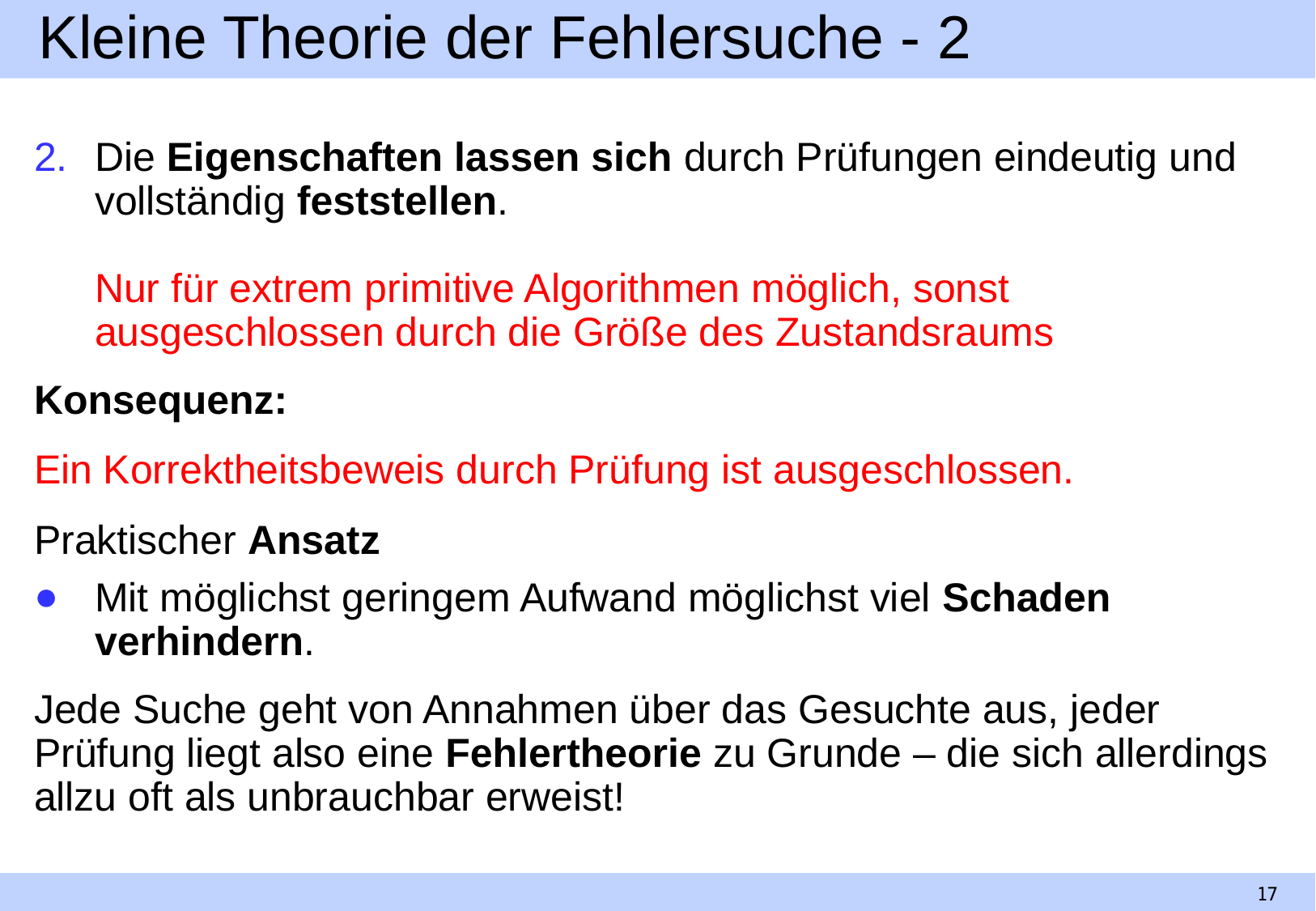

# Kleine Theorie der Fehlersuche - 2
Die Eigenschaften lassen sich durch Prüfungen eindeutig und vollständig feststellen.
Nur für extrem primitive Algorithmen möglich, sonst ausgeschlossen durch die Größe des Zustandsraums
Konsequenz:
Ein Korrektheitsbeweis durch Prüfung ist ausgeschlossen.
Praktischer Ansatz
Mit möglichst geringem Aufwand möglichst viel Schaden verhindern.
Jede Suche geht von Annahmen über das Gesuchte aus, jeder Prüfung liegt also eine Fehlertheorie zu Grunde – die sich allerdings allzu oft als unbrauchbar erweist!

17